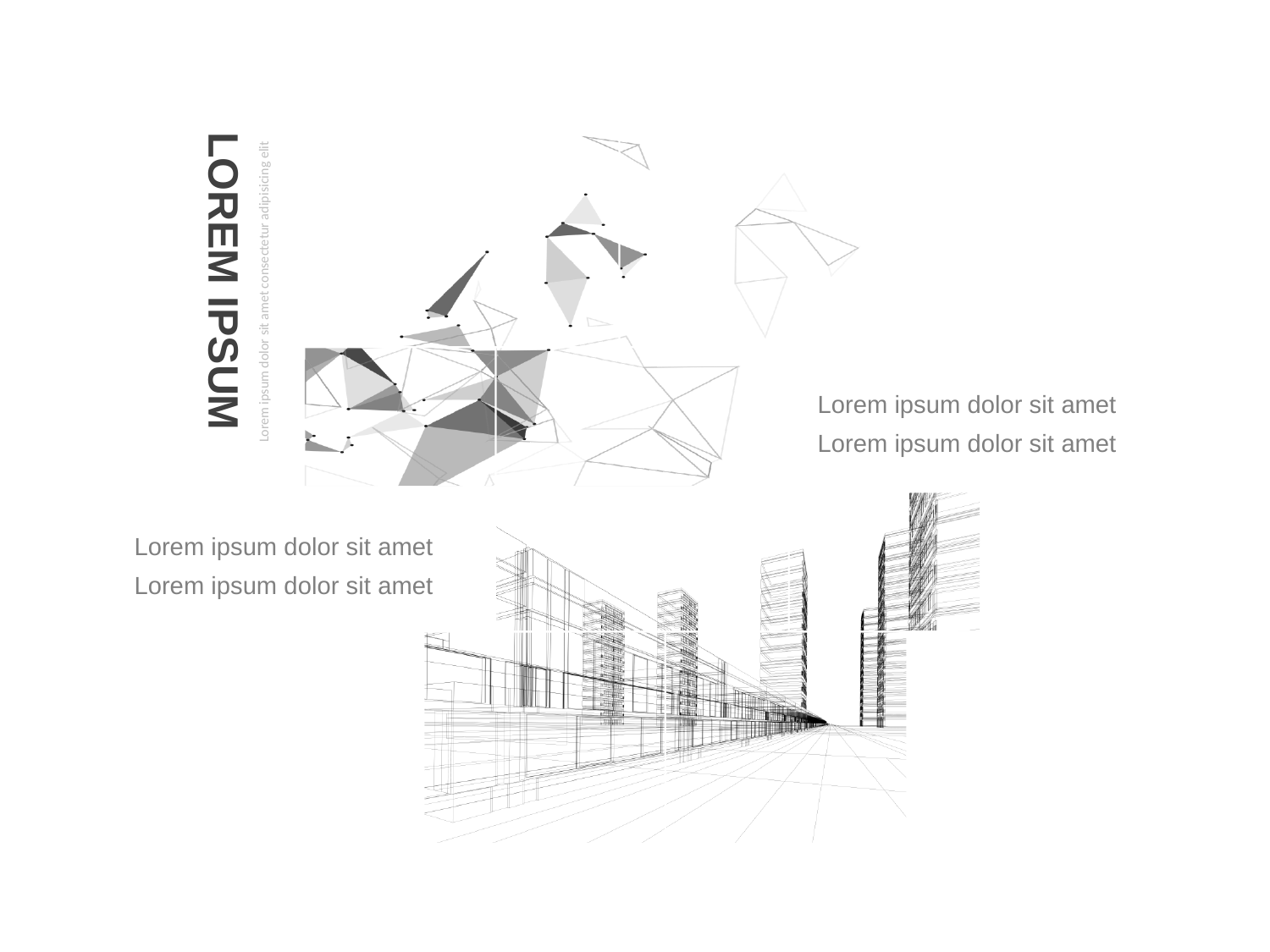

LOREM IPSUM

Lorem ipsum dolor sit amet consectetur adipisicing elit
Lorem ipsum dolor sit amet Lorem ipsum dolor sit amet
Lorem ipsum dolor sit amet Lorem ipsum dolor sit amet